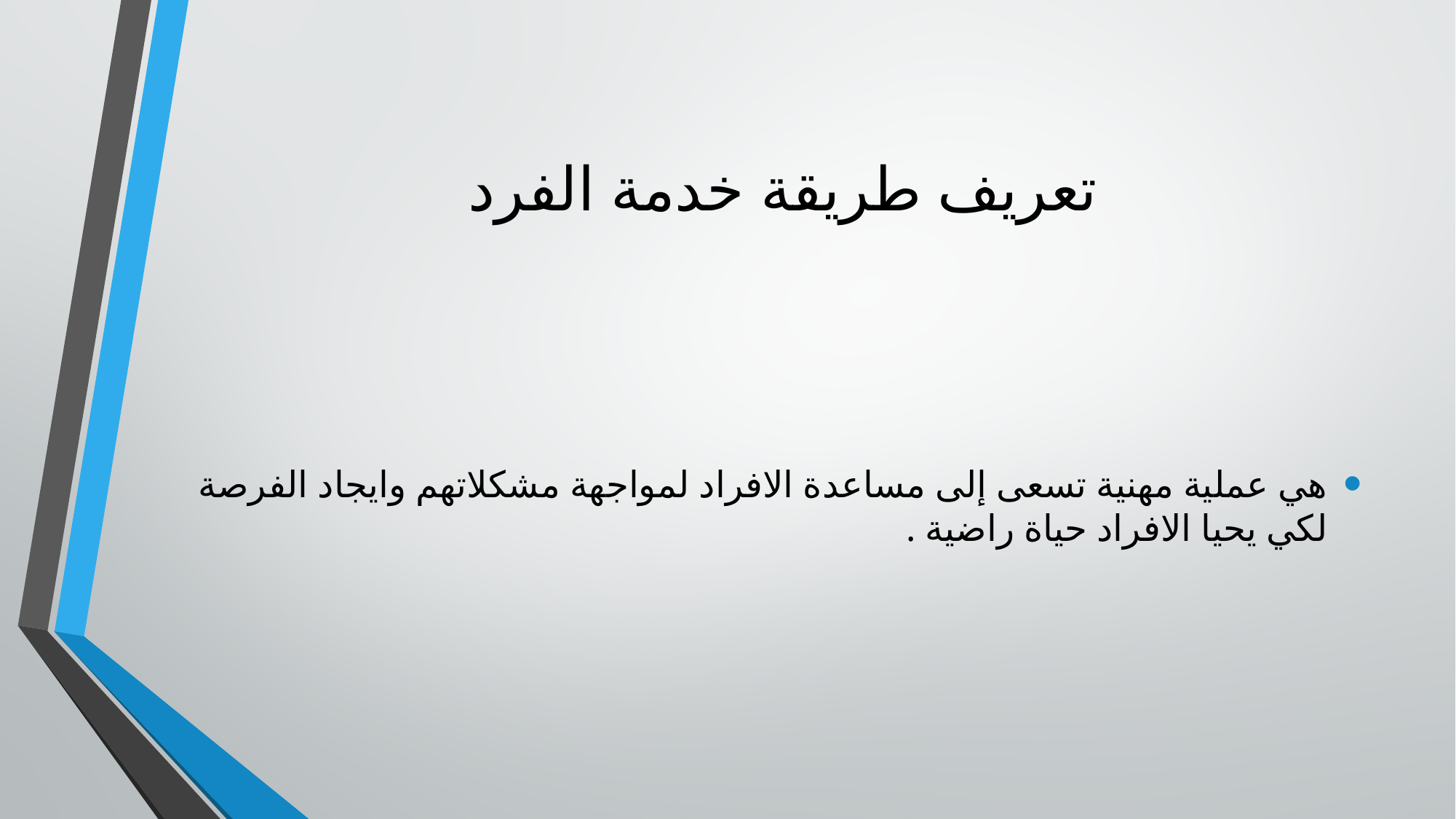

# تعريف طريقة خدمة الفرد
هي عملية مهنية تسعى إلى مساعدة الافراد لمواجهة مشكلاتهم وايجاد الفرصة لكي يحيا الافراد حياة راضية .